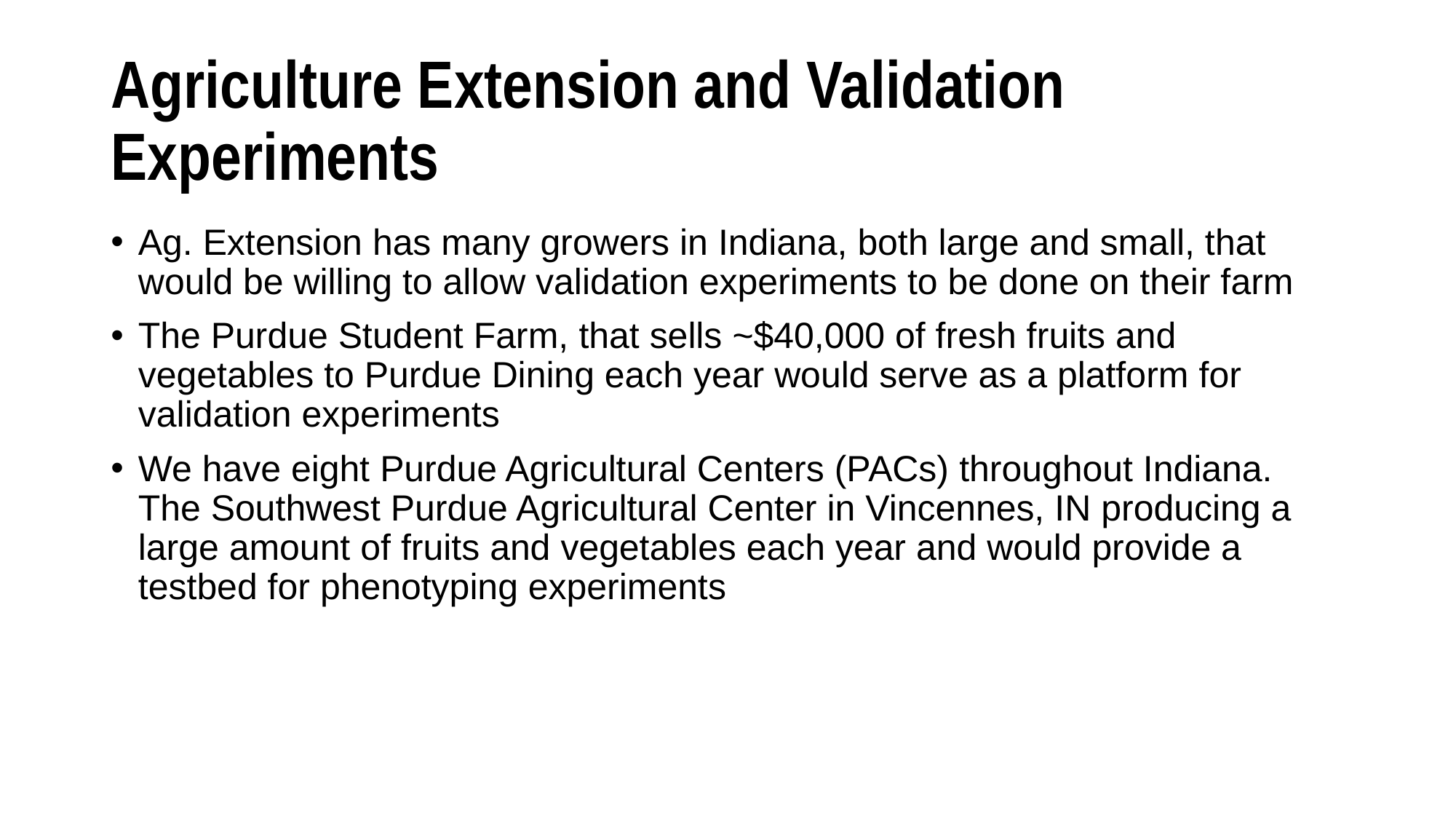

# Agriculture Extension and Validation Experiments
Ag. Extension has many growers in Indiana, both large and small, that would be willing to allow validation experiments to be done on their farm
The Purdue Student Farm, that sells ~$40,000 of fresh fruits and vegetables to Purdue Dining each year would serve as a platform for validation experiments
We have eight Purdue Agricultural Centers (PACs) throughout Indiana.  The Southwest Purdue Agricultural Center in Vincennes, IN producing a large amount of fruits and vegetables each year and would provide a testbed for phenotyping experiments